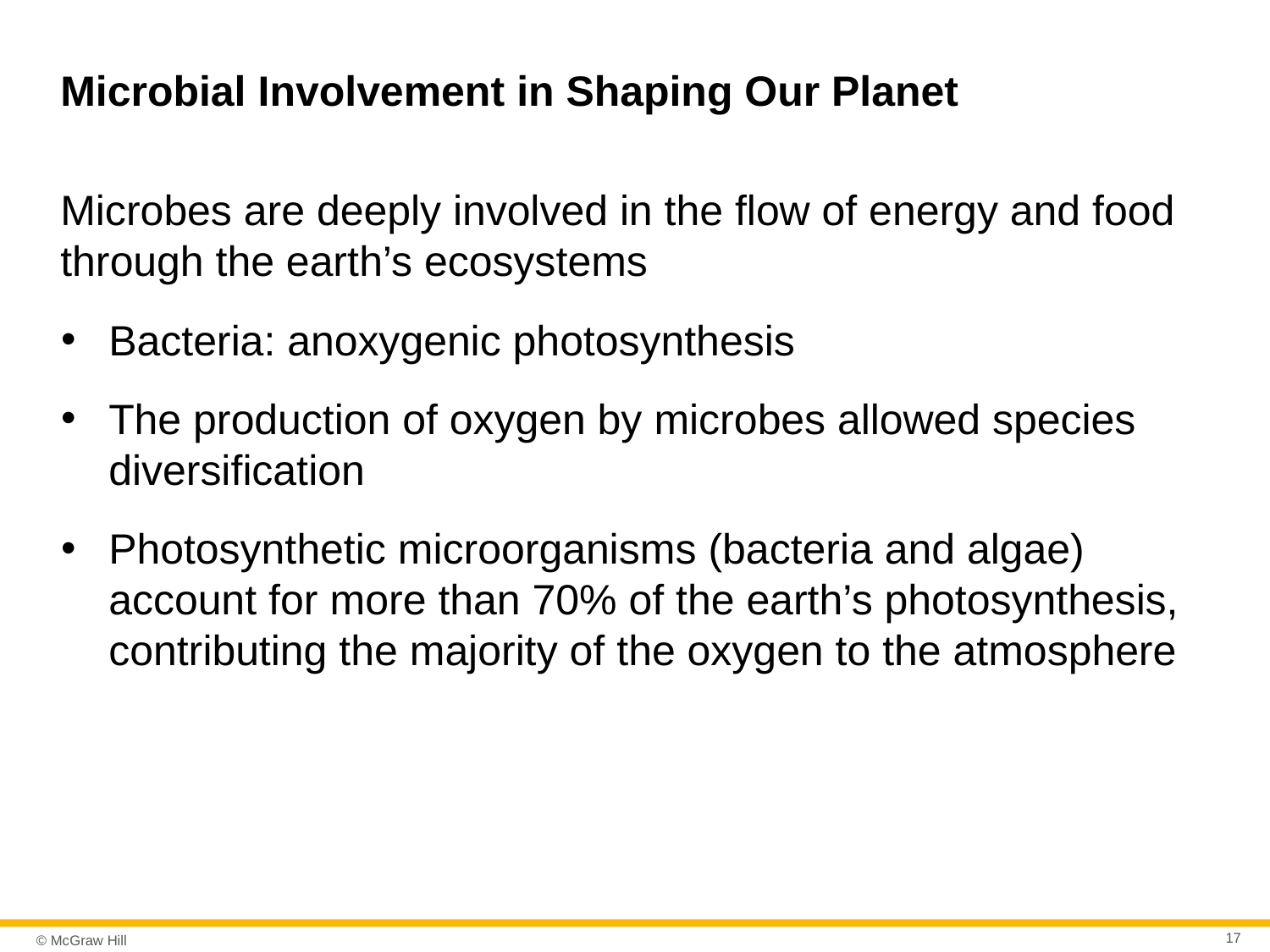

# Microbial Involvement in Shaping Our Planet
Microbes are deeply involved in the flow of energy and food through the earth’s ecosystems
Bacteria: anoxygenic photosynthesis
The production of oxygen by microbes allowed species diversification
Photosynthetic microorganisms (bacteria and algae) account for more than 70% of the earth’s photosynthesis, contributing the majority of the oxygen to the atmosphere